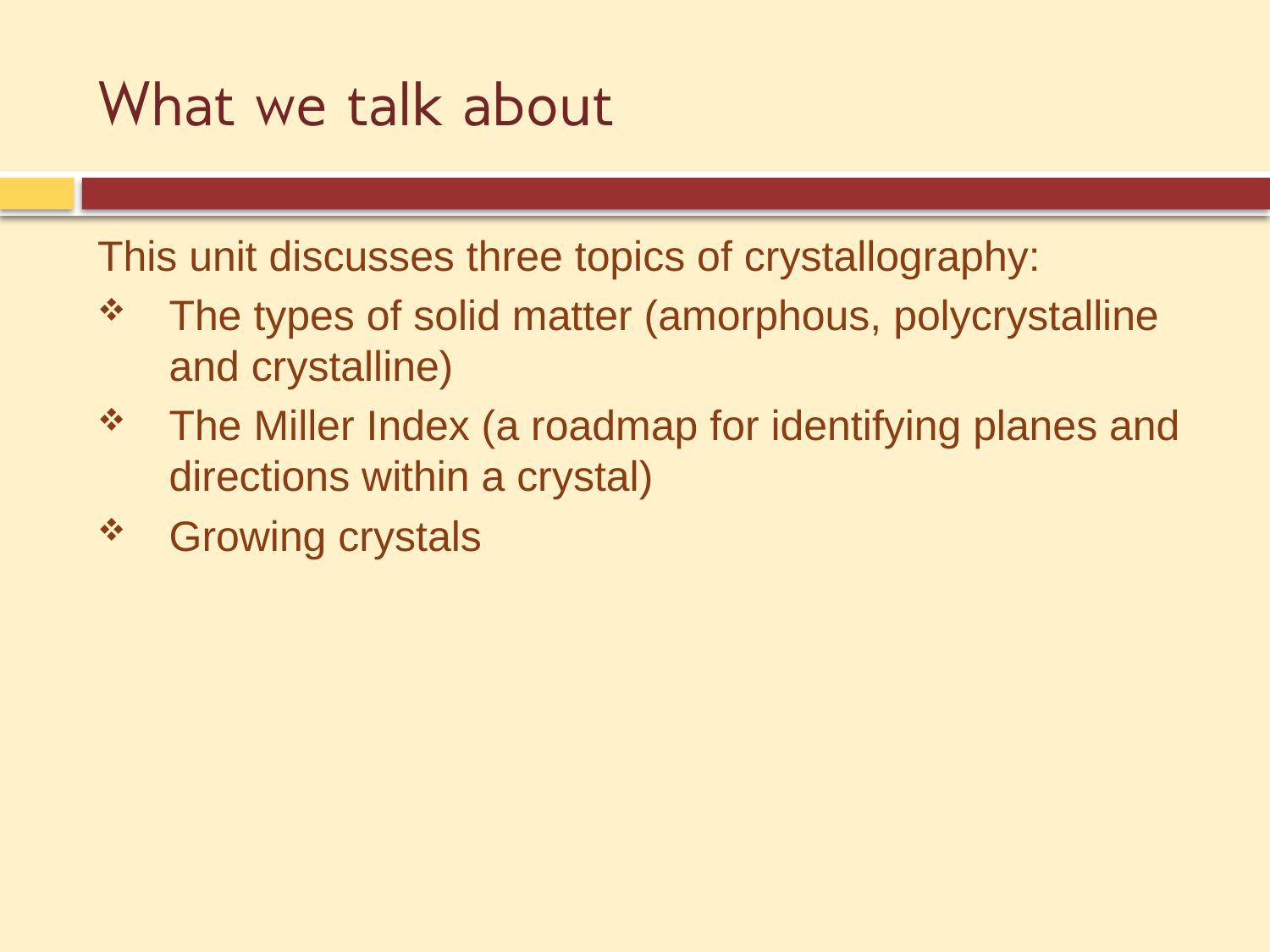

# What we talk about
This unit discusses three topics of crystallography:
The types of solid matter (amorphous, polycrystalline and crystalline)
The Miller Index (a roadmap for identifying planes and directions within a crystal)
Growing crystals